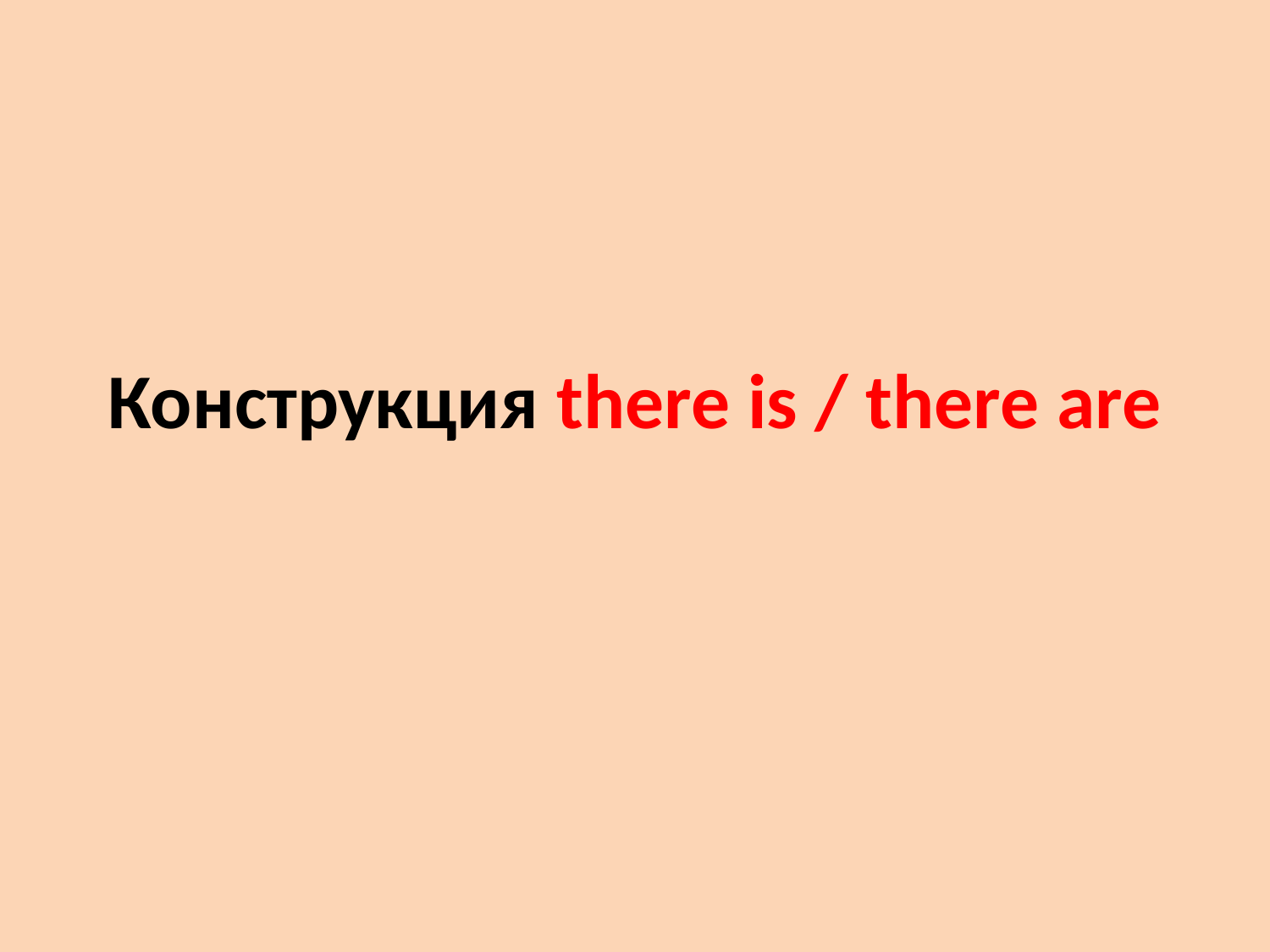

# Конструкция there is / there are